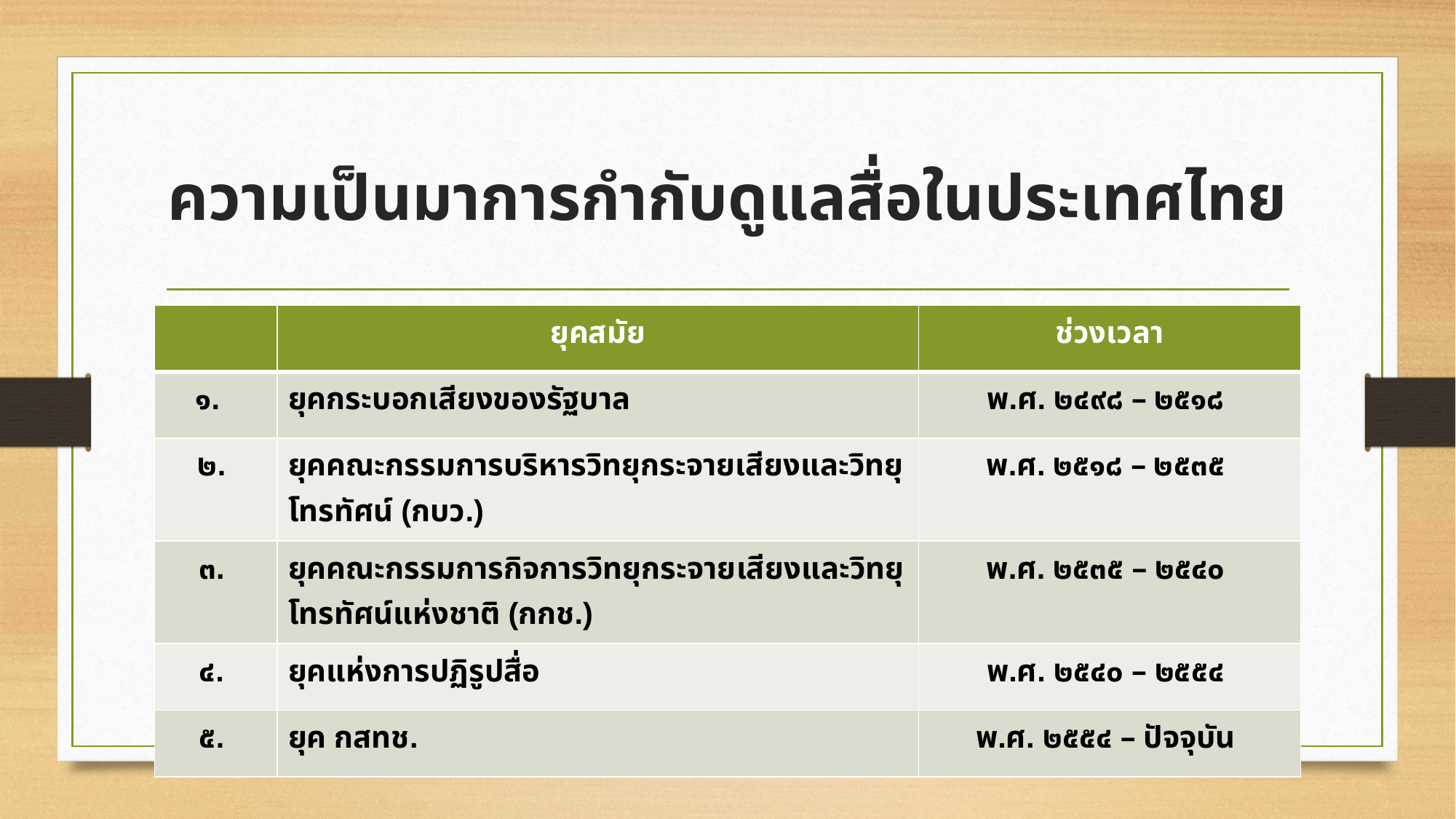

# ความเป็นมาการกำกับดูแลสื่อในประเทศไทย
|  | ยุคสมัย | ช่วงเวลา |
| --- | --- | --- |
| ๑. | ยุคกระบอกเสียงของรัฐบาล | พ.ศ. ๒๔๙๘ – ๒๕๑๘ |
| ๒. | ยุคคณะกรรมการบริหารวิทยุกระจายเสียงและวิทยุโทรทัศน์ (กบว.) | พ.ศ. ๒๕๑๘ – ๒๕๓๕ |
| ๓. | ยุคคณะกรรมการกิจการวิทยุกระจายเสียงและวิทยุโทรทัศน์แห่งชาติ (กกช.) | พ.ศ. ๒๕๓๕ – ๒๕๔๐ |
| ๔. | ยุคแห่งการปฏิรูปสื่อ | พ.ศ. ๒๕๔๐ – ๒๕๕๔ |
| ๕. | ยุค กสทช. | พ.ศ. ๒๕๕๔ – ปัจจุบัน |